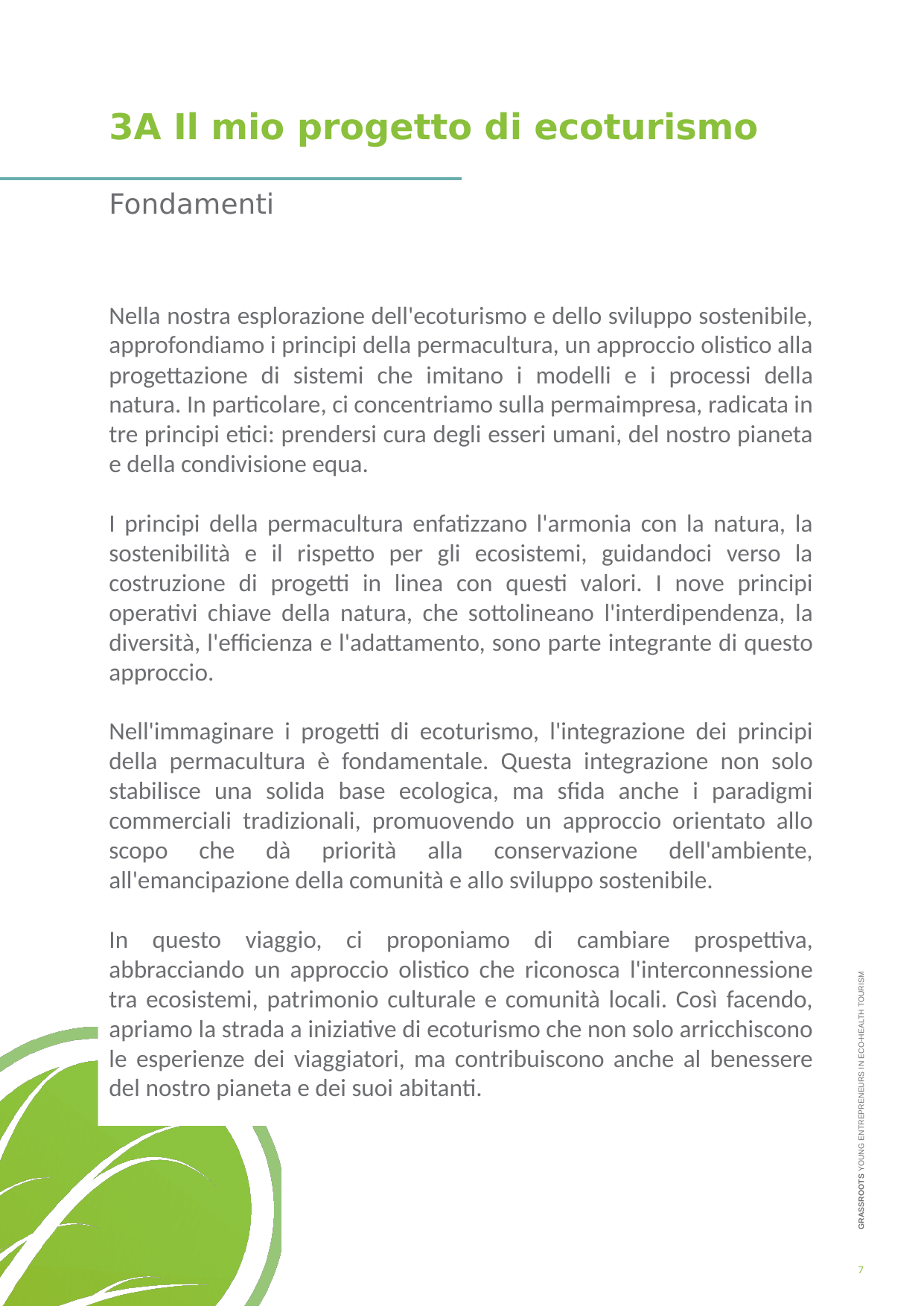

3A Il mio progetto di ecoturismo
Fondamenti
Nella nostra esplorazione dell'ecoturismo e dello sviluppo sostenibile, approfondiamo i principi della permacultura, un approccio olistico alla progettazione di sistemi che imitano i modelli e i processi della natura. In particolare, ci concentriamo sulla permaimpresa, radicata in tre principi etici: prendersi cura degli esseri umani, del nostro pianeta e della condivisione equa.
I principi della permacultura enfatizzano l'armonia con la natura, la sostenibilità e il rispetto per gli ecosistemi, guidandoci verso la costruzione di progetti in linea con questi valori. I nove principi operativi chiave della natura, che sottolineano l'interdipendenza, la diversità, l'efficienza e l'adattamento, sono parte integrante di questo approccio.
Nell'immaginare i progetti di ecoturismo, l'integrazione dei principi della permacultura è fondamentale. Questa integrazione non solo stabilisce una solida base ecologica, ma sfida anche i paradigmi commerciali tradizionali, promuovendo un approccio orientato allo scopo che dà priorità alla conservazione dell'ambiente, all'emancipazione della comunità e allo sviluppo sostenibile.
In questo viaggio, ci proponiamo di cambiare prospettiva, abbracciando un approccio olistico che riconosca l'interconnessione tra ecosistemi, patrimonio culturale e comunità locali. Così facendo, apriamo la strada a iniziative di ecoturismo che non solo arricchiscono le esperienze dei viaggiatori, ma contribuiscono anche al benessere del nostro pianeta e dei suoi abitanti.

7